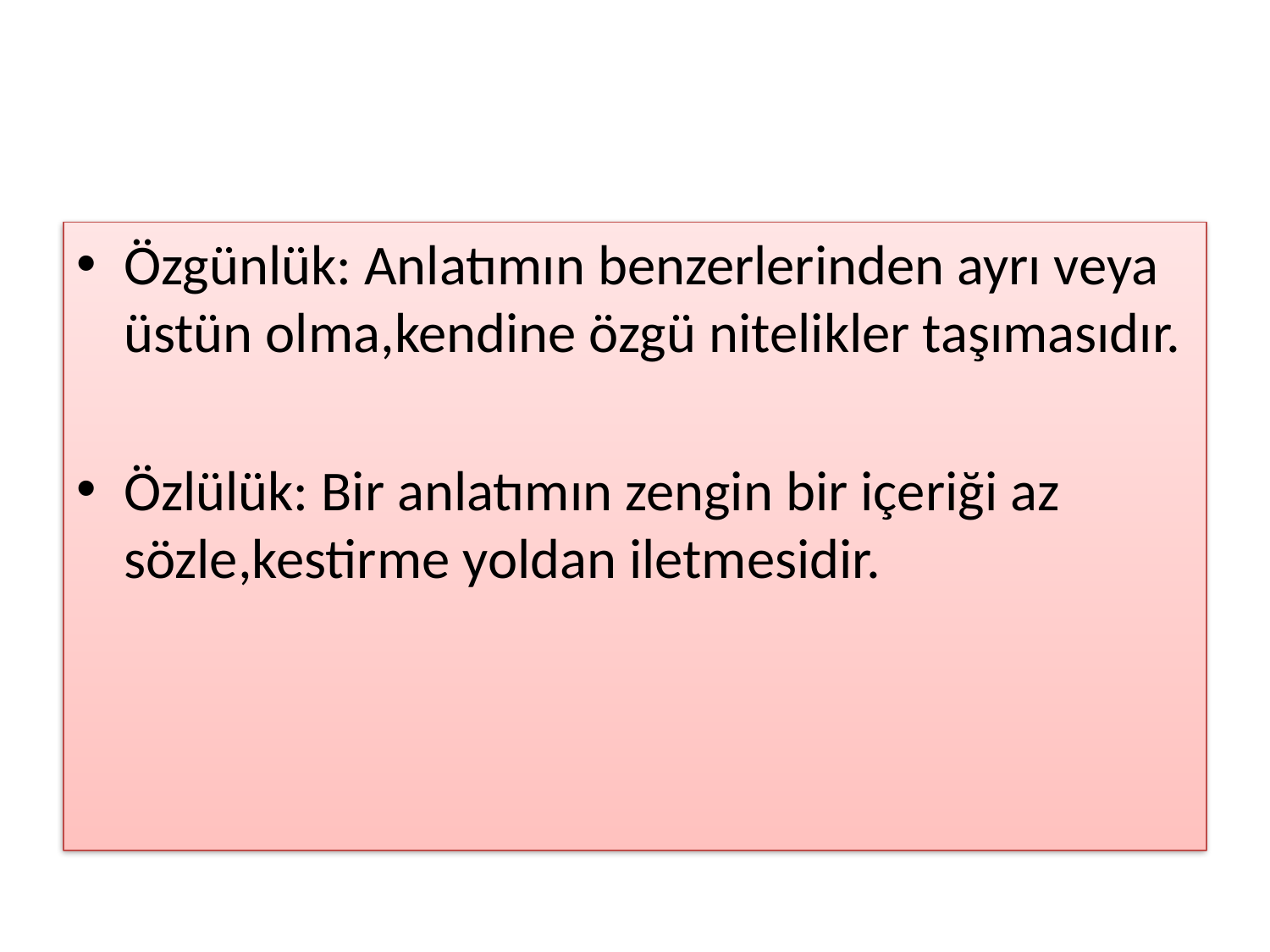

#
Özgünlük: Anlatımın benzerlerinden ayrı veya üstün olma,kendine özgü nitelikler taşımasıdır.

Özlülük: Bir anlatımın zengin bir içeriği az sözle,kestirme yoldan iletmesidir.